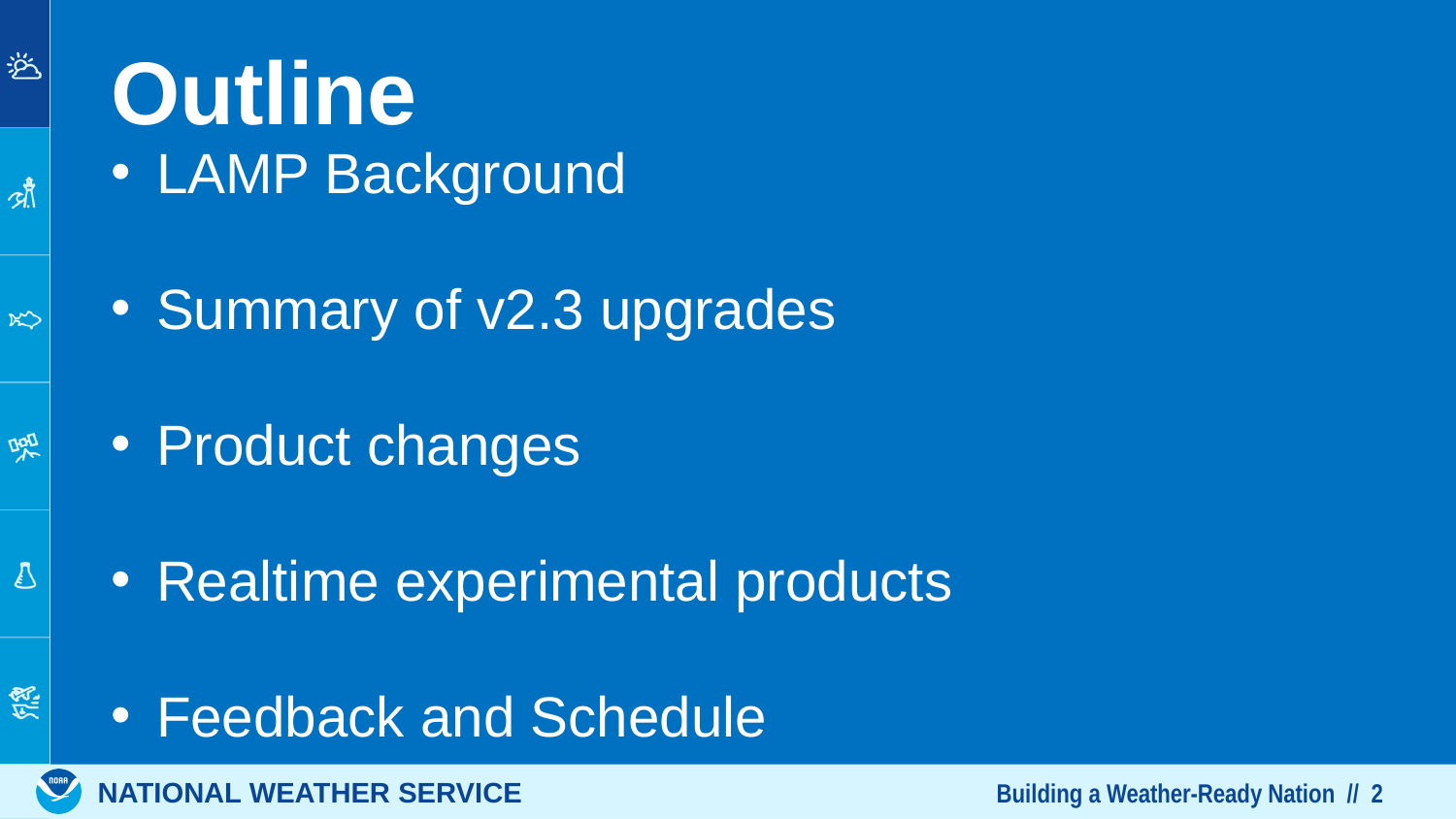

# Outline
LAMP Background
Summary of v2.3 upgrades
Product changes
Realtime experimental products

Feedback and Schedule